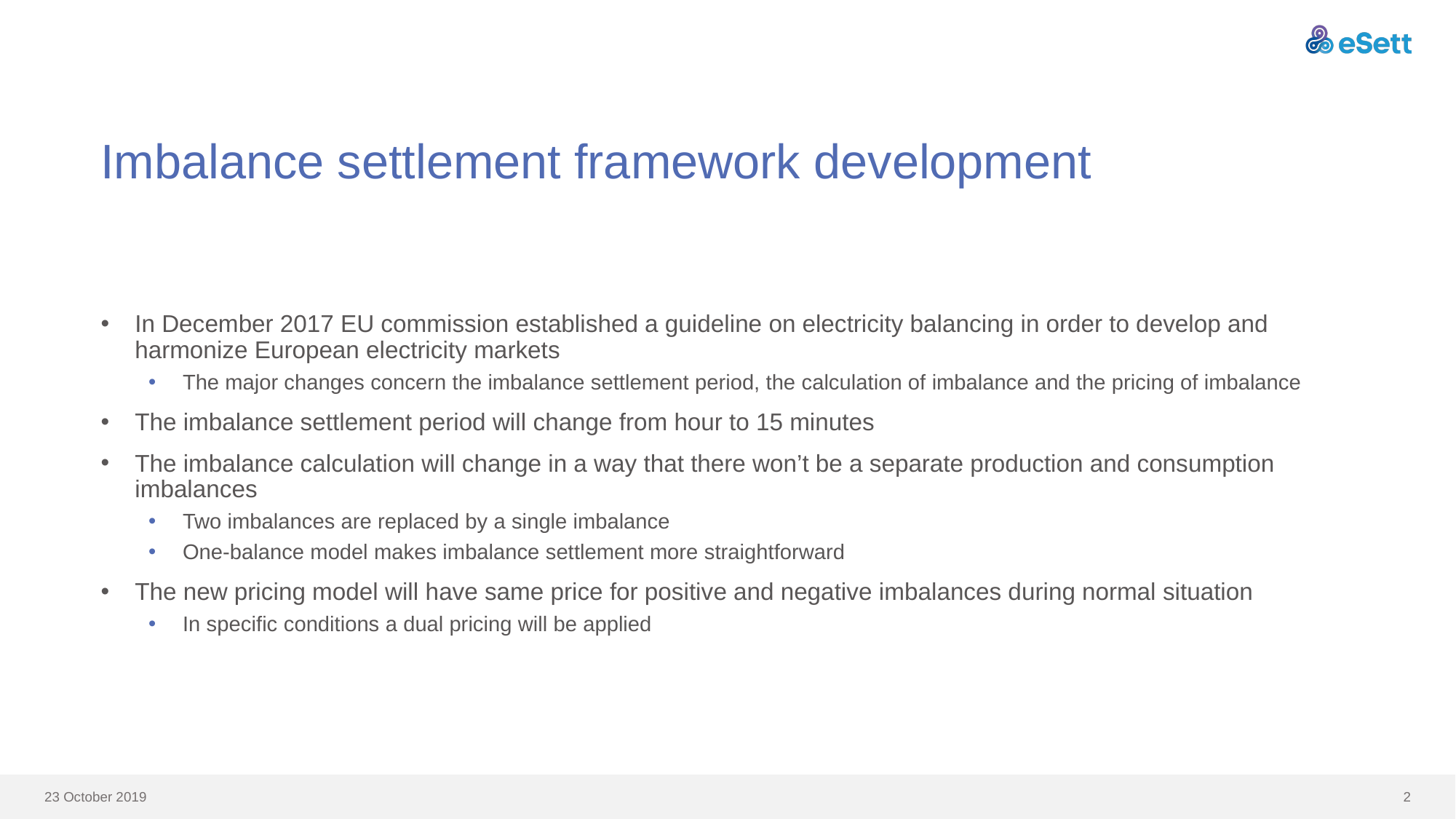

# Imbalance settlement framework development
In December 2017 EU commission established a guideline on electricity balancing in order to develop and harmonize European electricity markets
The major changes concern the imbalance settlement period, the calculation of imbalance and the pricing of imbalance
The imbalance settlement period will change from hour to 15 minutes
The imbalance calculation will change in a way that there won’t be a separate production and consumption imbalances
Two imbalances are replaced by a single imbalance
One-balance model makes imbalance settlement more straightforward
The new pricing model will have same price for positive and negative imbalances during normal situation
In specific conditions a dual pricing will be applied